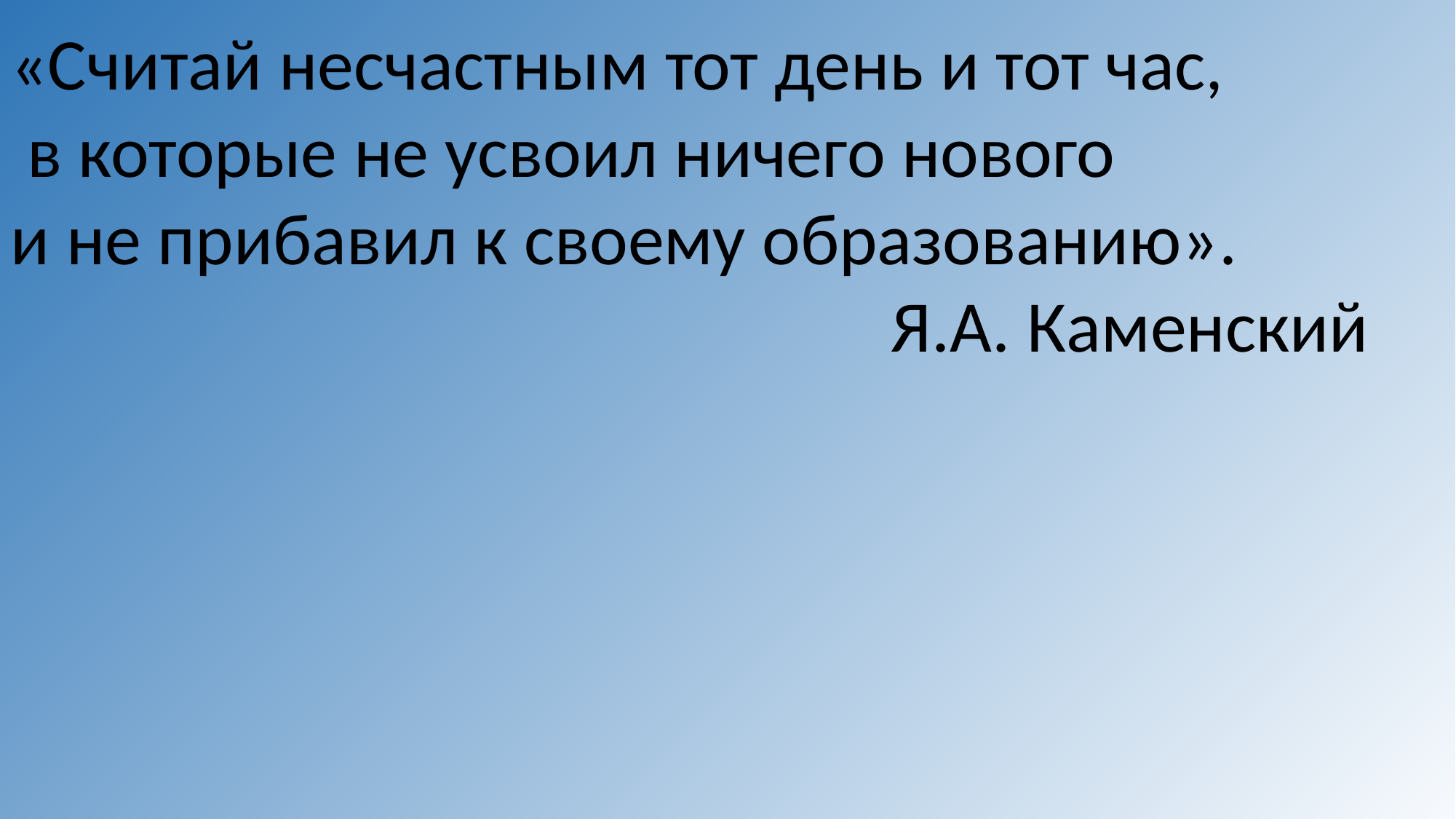

«Считай несчастным тот день и тот час,
 в которые не усвоил ничего нового
и не прибавил к своему образованию».
Я.А. Каменский